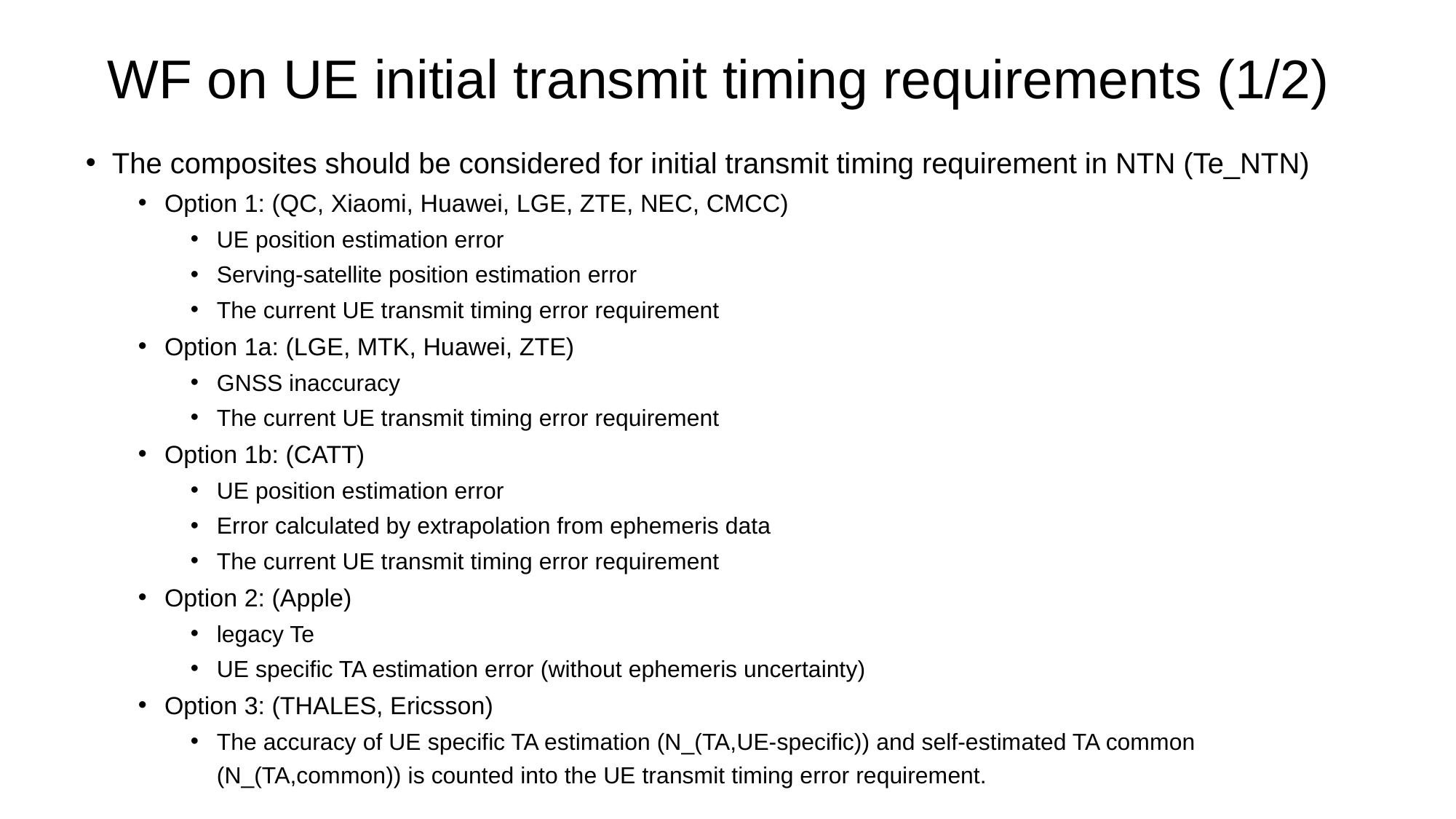

# WF on UE initial transmit timing requirements (1/2)
The composites should be considered for initial transmit timing requirement in NTN (Te_NTN)
Option 1: (QC, Xiaomi, Huawei, LGE, ZTE, NEC, CMCC)
UE position estimation error
Serving-satellite position estimation error
The current UE transmit timing error requirement
Option 1a: (LGE, MTK, Huawei, ZTE)
GNSS inaccuracy
The current UE transmit timing error requirement
Option 1b: (CATT)
UE position estimation error
Error calculated by extrapolation from ephemeris data
The current UE transmit timing error requirement
Option 2: (Apple)
legacy Te
UE specific TA estimation error (without ephemeris uncertainty)
Option 3: (THALES, Ericsson)
The accuracy of UE specific TA estimation (N_(TA,UE-specific)) and self-estimated TA common (N_(TA,common)) is counted into the UE transmit timing error requirement.